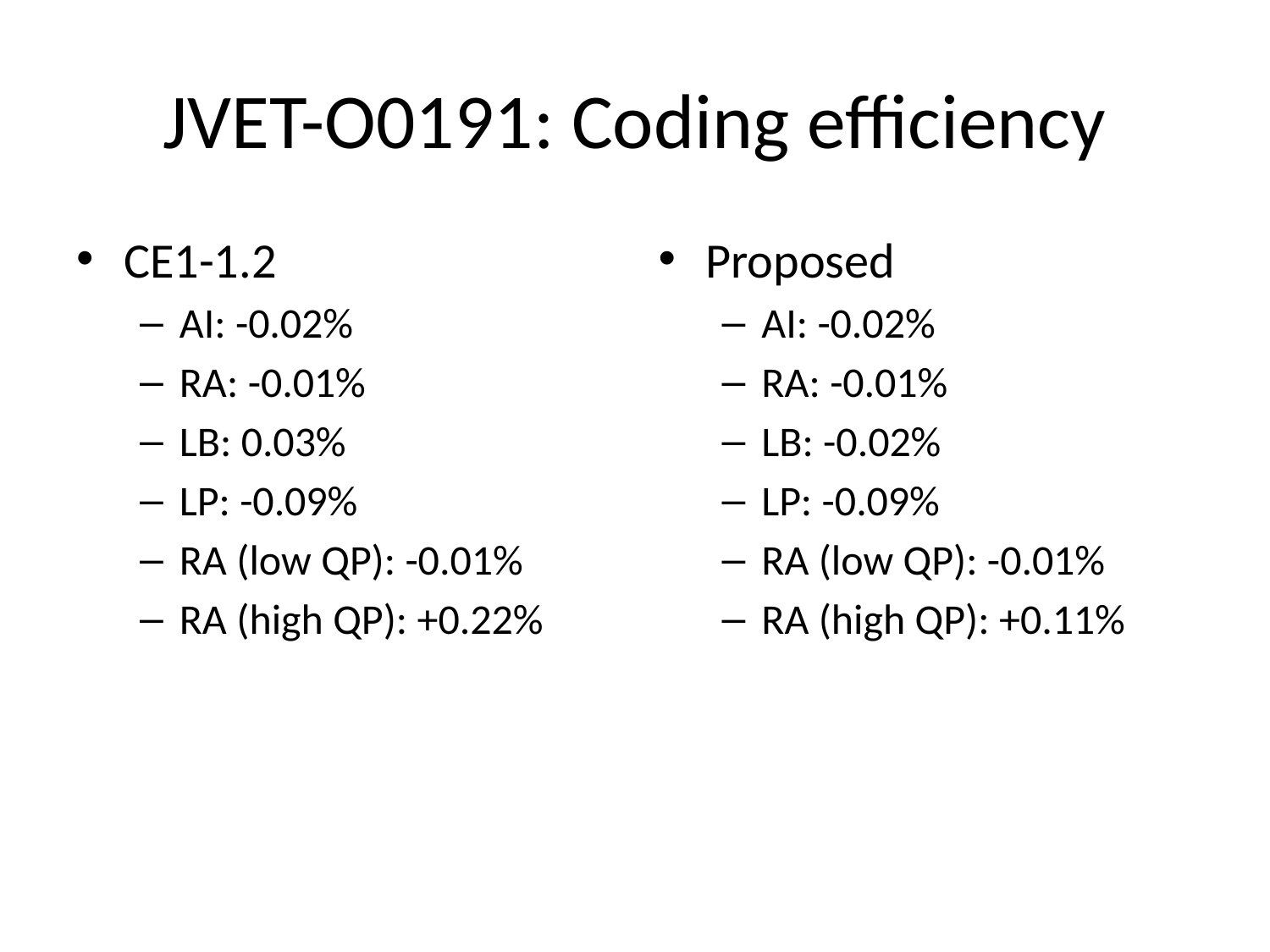

# JVET-O0191: Coding efficiency
CE1-1.2
AI: -0.02%
RA: -0.01%
LB: 0.03%
LP: -0.09%
RA (low QP): -0.01%
RA (high QP): +0.22%

Proposed
AI: -0.02%
RA: -0.01%
LB: -0.02%
LP: -0.09%
RA (low QP): -0.01%
RA (high QP): +0.11%